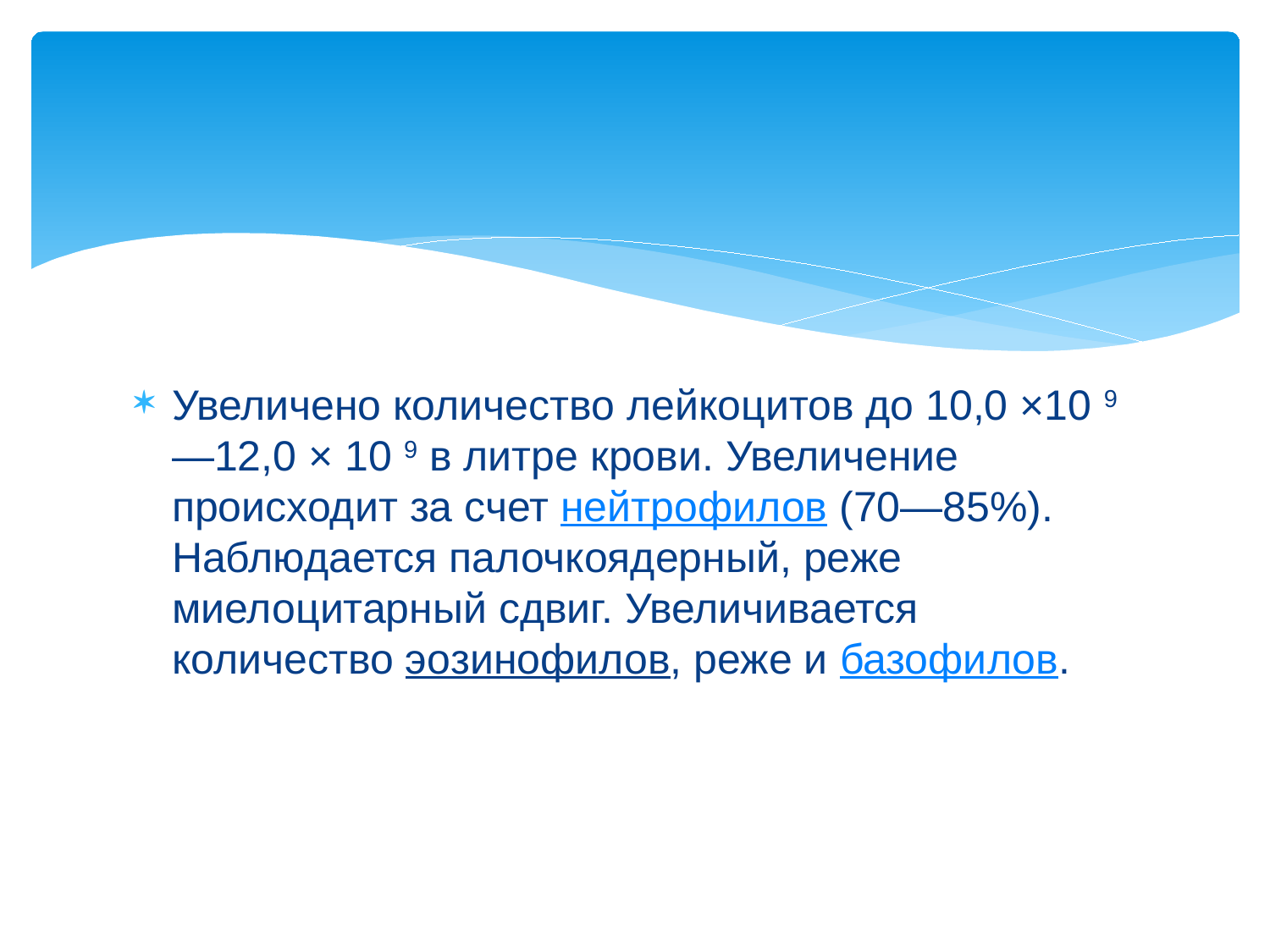

#
Увеличено количество лейкоцитов до 10,0 ×10 9—12,0 × 10 9 в литре крови. Увеличение происходит за счет нейтрофилов (70—85%). Наблюдается палочкоядерный, реже миелоцитарный сдвиг. Увеличивается количество эозинофилов, реже и базофилов.